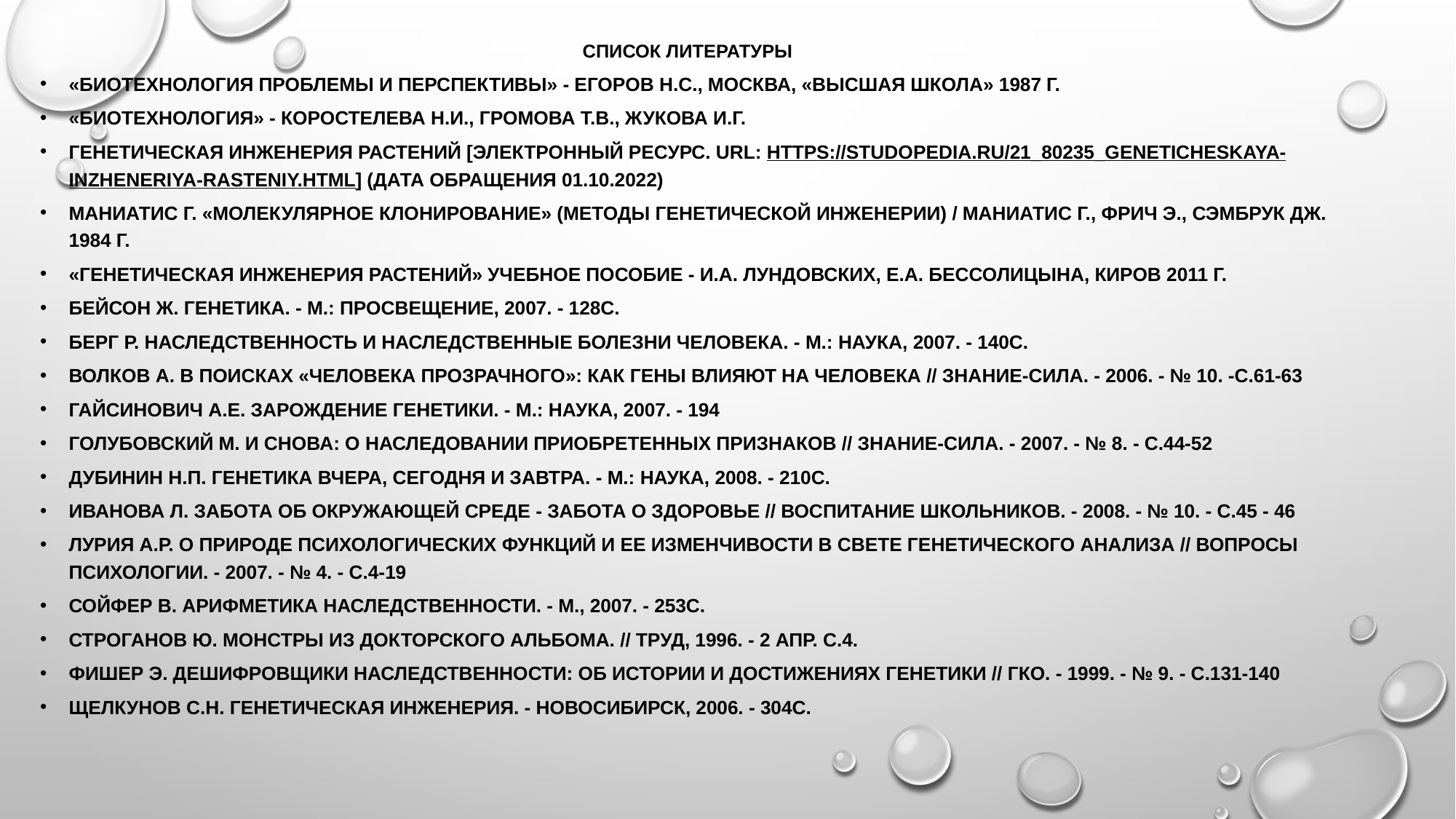

Список литературы
«Биотехнология проблемы и перспективы» - Егоров Н.С., Москва, «Высшая школа» 1987 г.
«Биотехнология» - Коростелева Н.И., Громова Т.В., Жукова И.Г.
Генетическая инженерия растений [Электронный ресурс. URL: https://studopedia.ru/21_80235_geneticheskaya-inzheneriya-rasteniy.html] (дата обращения 01.10.2022)
Маниатис Г. «Молекулярное клонирование» (методы генетической инженерии) / Маниатис Г., Фрич Э., Сэмбрук Дж. 1984 г.
«Генетическая инженерия растений» учебное пособие - И.А. Лундовских, Е.А. Бессолицына, Киров 2011 г.
Бейсон Ж. Генетика. - М.: Просвещение, 2007. - 128с.
Берг Р. Наследственность и наследственные болезни человека. - М.: Наука, 2007. - 140с.
Волков А. В поисках «человека прозрачного»: Как гены влияют на человека // Знание-сила. - 2006. - № 10. -С.61-63
Гайсинович А.Е. Зарождение генетики. - М.: Наука, 2007. - 194
Голубовский М. И снова: о наследовании приобретенных признаков // Знание-сила. - 2007. - № 8. - С.44-52
Дубинин Н.П. Генетика вчера, сегодня и завтра. - М.: Наука, 2008. - 210с.
Иванова Л. Забота об окружающей среде - забота о здоровье // Воспитание школьников. - 2008. - № 10. - с.45 - 46
Лурия А.Р. О природе психологических функций и ее изменчивости в свете генетического анализа // Вопросы психологии. - 2007. - № 4. - С.4-19
Сойфер В. Арифметика наследственности. - М., 2007. - 253с.
Строганов Ю. Монстры из докторского альбома. // Труд, 1996. - 2 апр. С.4.
Фишер Э. Дешифровщики наследственности: Об истории и достижениях генетики // ГКО. - 1999. - № 9. - С.131-140
Щелкунов С.Н. Генетическая инженерия. - Новосибирск, 2006. - 304с.